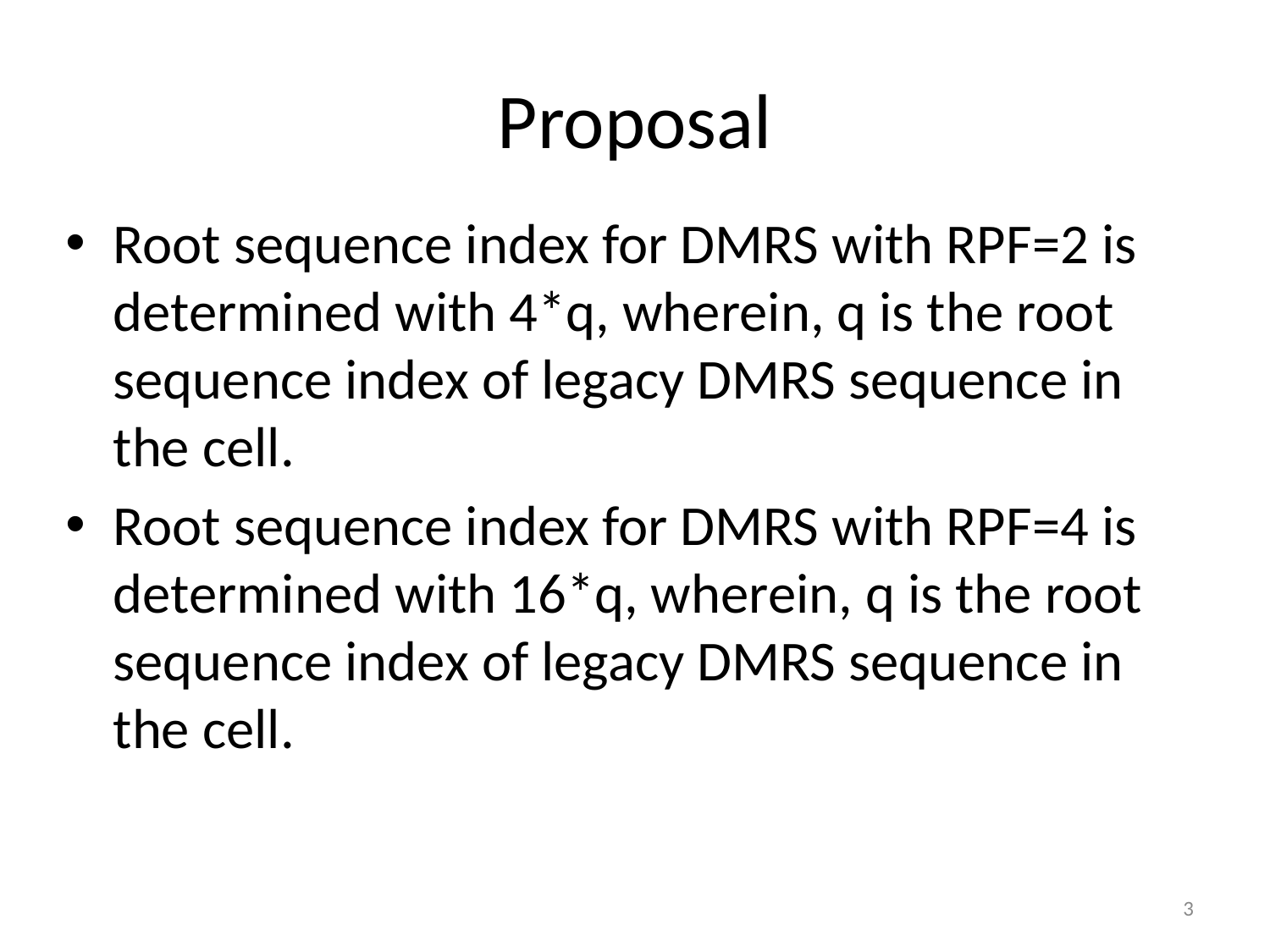

# Proposal
Root sequence index for DMRS with RPF=2 is determined with 4*q, wherein, q is the root sequence index of legacy DMRS sequence in the cell.
Root sequence index for DMRS with RPF=4 is determined with 16*q, wherein, q is the root sequence index of legacy DMRS sequence in the cell.

3